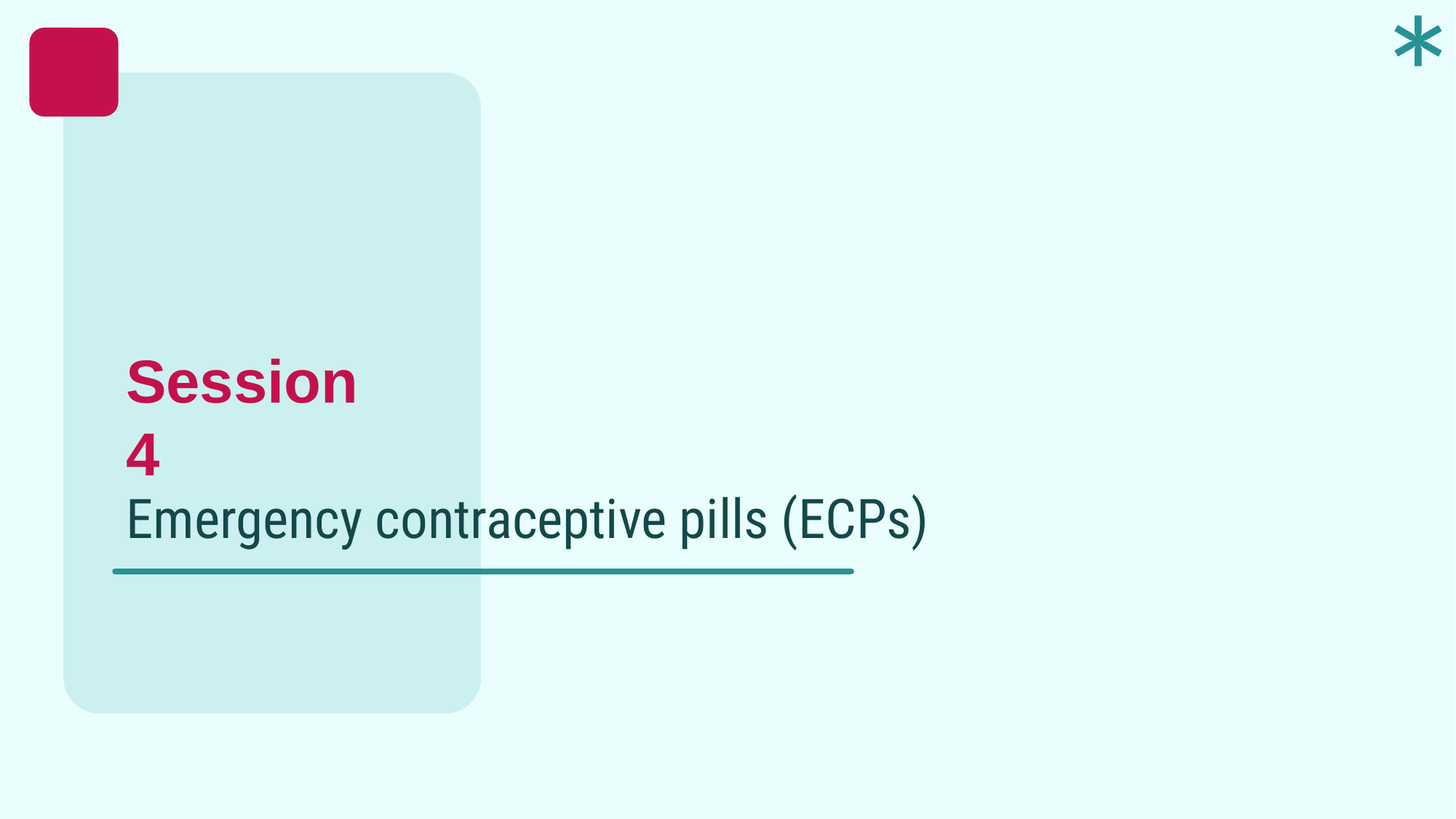

*
Emergency contraceptive pills (ECPs)
Session 4